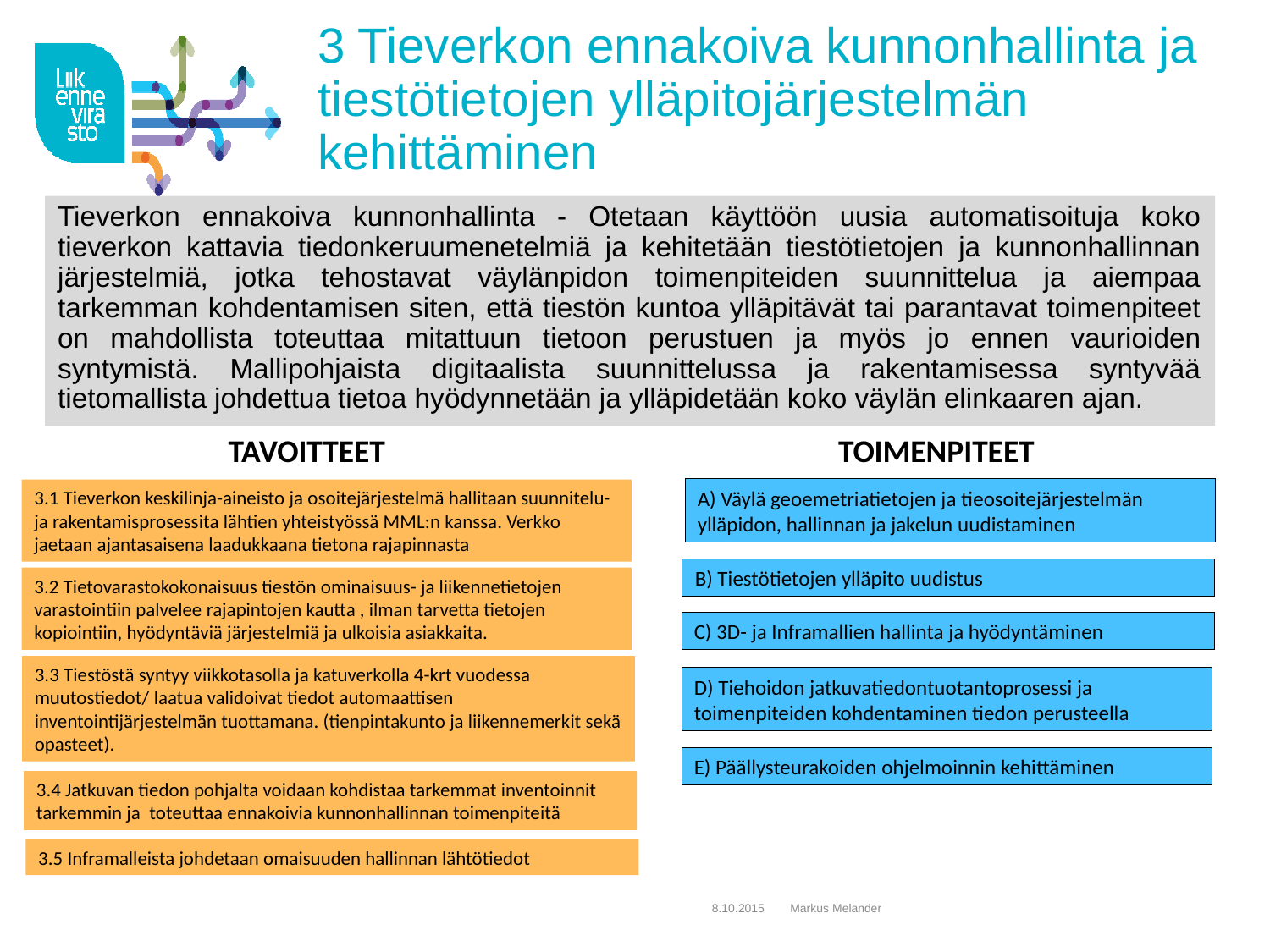

# 3 Tieverkon ennakoiva kunnonhallinta ja tiestötietojen ylläpitojärjestelmän kehittäminen
Tieverkon ennakoiva kunnonhallinta - Otetaan käyttöön uusia automatisoituja koko tieverkon kattavia tiedonkeruumenetelmiä ja kehitetään tiestötietojen ja kunnonhallinnan järjestelmiä, jotka tehostavat väylänpidon toimenpiteiden suunnittelua ja aiempaa tarkemman kohdentamisen siten, että tiestön kuntoa ylläpitävät tai parantavat toimenpiteet on mahdollista toteuttaa mitattuun tietoon perustuen ja myös jo ennen vaurioiden syntymistä. Mallipohjaista digitaalista suunnittelussa ja rakentamisessa syntyvää tietomallista johdettua tietoa hyödynnetään ja ylläpidetään koko väylän elinkaaren ajan.
TAVOITTEET
TOIMENPITEET
A) Väylä geoemetriatietojen ja tieosoitejärjestelmän ylläpidon, hallinnan ja jakelun uudistaminen
3.1 Tieverkon keskilinja-aineisto ja osoitejärjestelmä hallitaan suunnitelu- ja rakentamisprosessita lähtien yhteistyössä MML:n kanssa. Verkko jaetaan ajantasaisena laadukkaana tietona rajapinnasta
B) Tiestötietojen ylläpito uudistus
3.2 Tietovarastokokonaisuus tiestön ominaisuus- ja liikennetietojen varastointiin palvelee rajapintojen kautta , ilman tarvetta tietojen kopiointiin, hyödyntäviä järjestelmiä ja ulkoisia asiakkaita.
C) 3D- ja Inframallien hallinta ja hyödyntäminen
3.3 Tiestöstä syntyy viikkotasolla ja katuverkolla 4-krt vuodessa muutostiedot/ laatua validoivat tiedot automaattisen inventointijärjestelmän tuottamana. (tienpintakunto ja liikennemerkit sekä opasteet).
D) Tiehoidon jatkuvatiedontuotantoprosessi ja toimenpiteiden kohdentaminen tiedon perusteella
E) Päällysteurakoiden ohjelmoinnin kehittäminen
3.4 Jatkuvan tiedon pohjalta voidaan kohdistaa tarkemmat inventoinnit tarkemmin ja  toteuttaa ennakoivia kunnonhallinnan toimenpiteitä
3.5 Inframalleista johdetaan omaisuuden hallinnan lähtötiedot
8.10.2015
Markus Melander